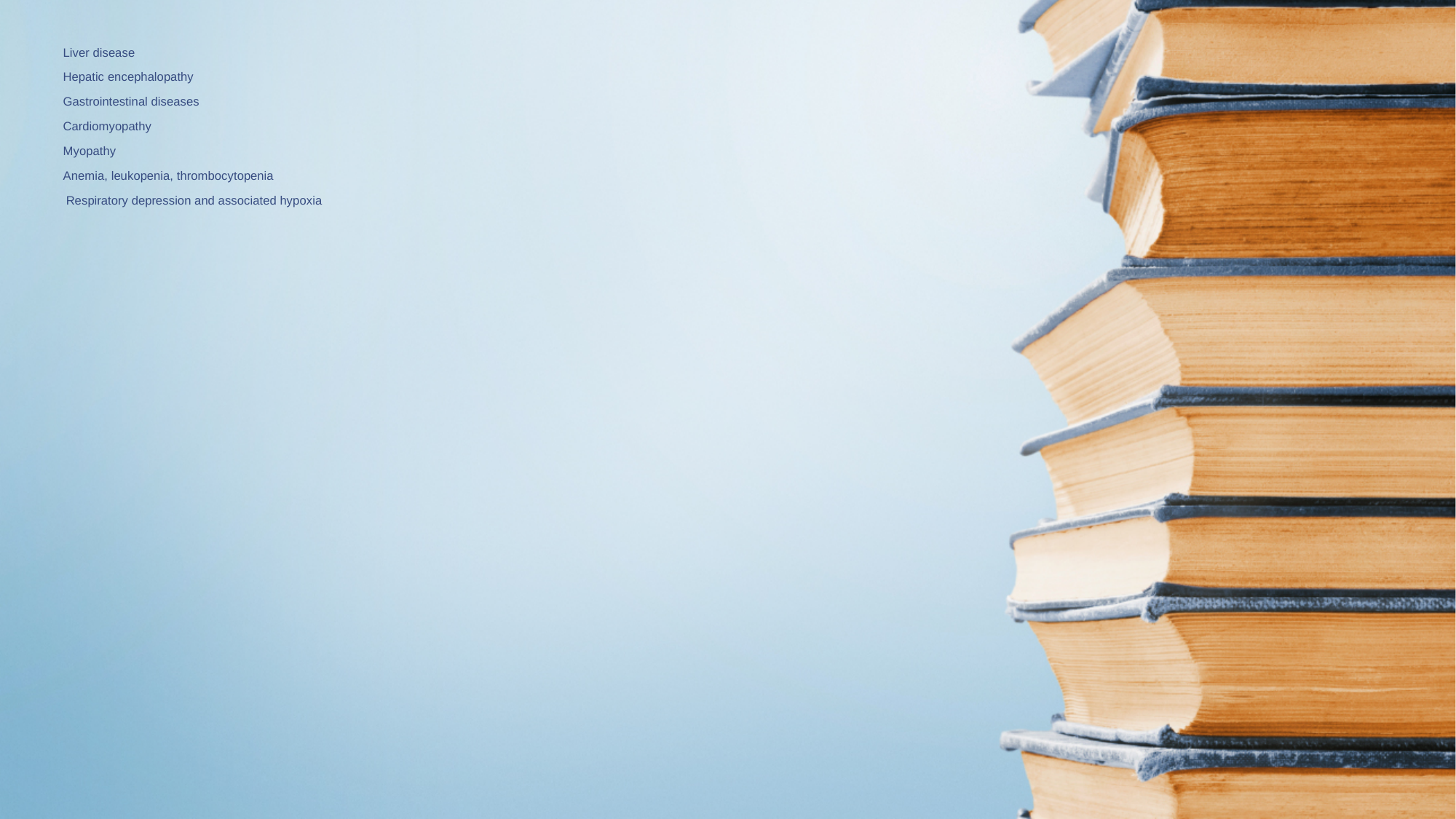

# Liver disease Hepatic encephalopathy Gastrointestinal diseases Cardiomyopathy Myopathy Anemia, leukopenia, thrombocytopenia Respiratory depression and associated hypoxia